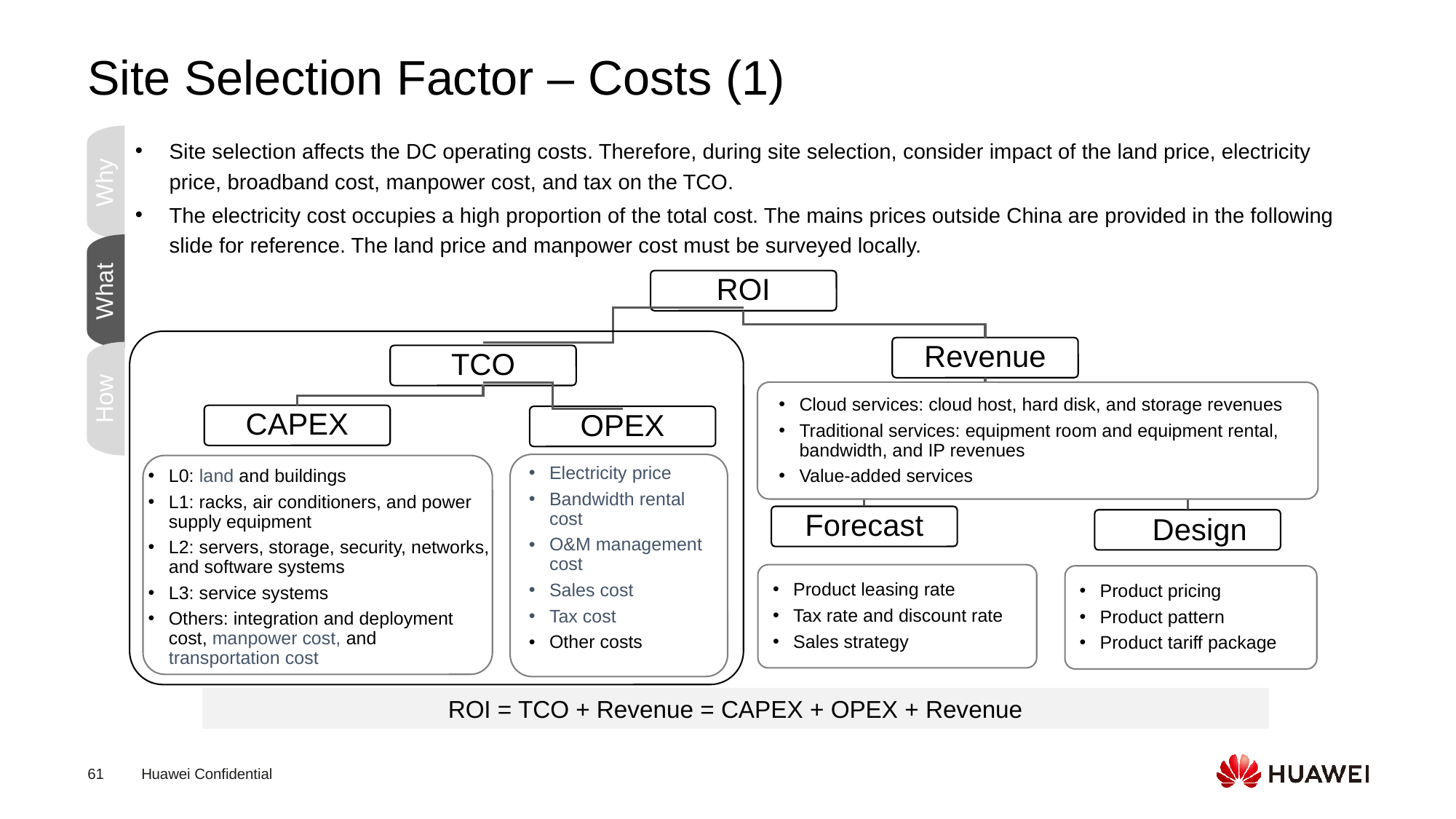

# Site Selection Factor – Costs (1)
Why
What
How
Site selection affects the DC operating costs. Therefore, during site selection, consider impact of the land price, electricity price, broadband cost, manpower cost, and tax on the TCO.
The electricity cost occupies a high proportion of the total cost. The mains prices outside China are provided in the following slide for reference. The land price and manpower cost must be surveyed locally.

ROI

Revenue

TCO

Cloud services: cloud host, hard disk, and storage revenues
Traditional services: equipment room and equipment rental, bandwidth, and IP revenues
Value-added services

CAPEX

OPEX

Electricity price
Bandwidth rental cost
O&M management cost
Sales cost
Tax cost
Other costs

L0: land and buildings
L1: racks, air conditioners, and power supply equipment
L2: servers, storage, security, networks, and software systems
L3: service systems
Others: integration and deployment cost, manpower cost, and transportation cost

Forecast

Design

Product leasing rate
Tax rate and discount rate
Sales strategy

Product pricing
Product pattern
Product tariff package
ROI = TCO + Revenue = CAPEX + OPEX + Revenue